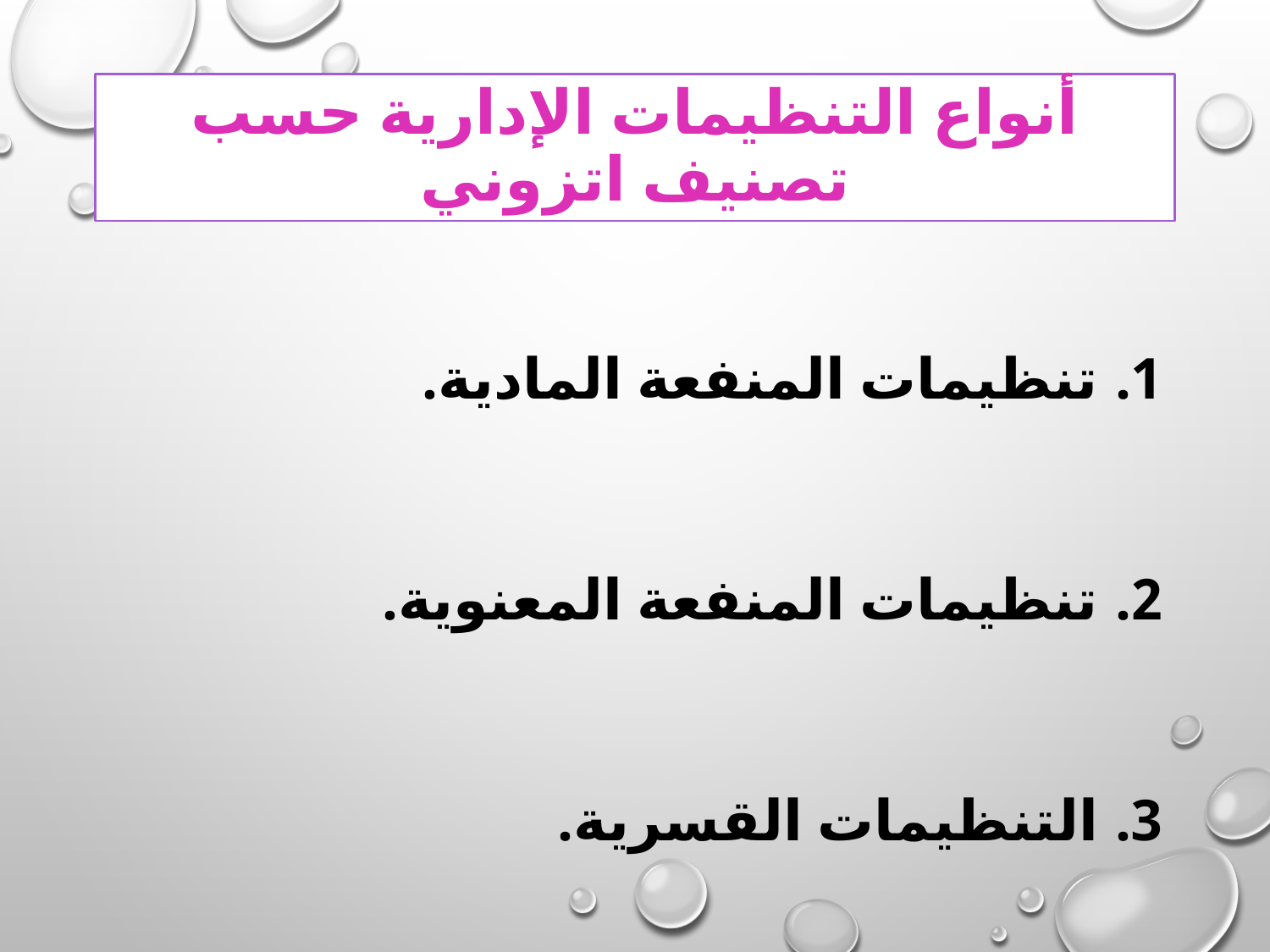

# أنواع التنظيمات الإدارية حسب تصنيف اتزوني
تنظيمات المنفعة المادية.
تنظيمات المنفعة المعنوية.
التنظيمات القسرية.